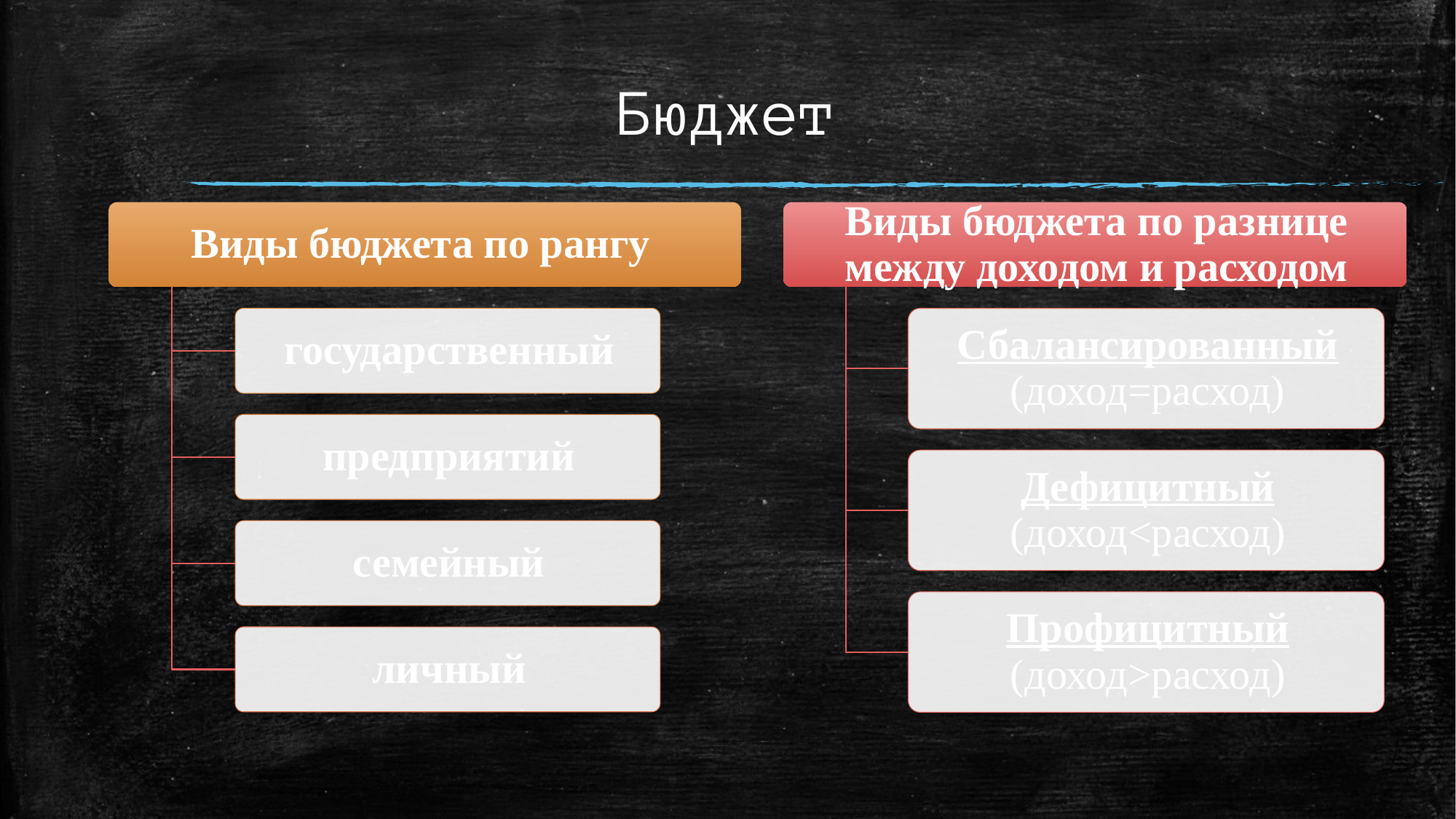

# Бюджет
Виды бюджета по рангу
государственный
предприятий
семейный
личный
Виды бюджета по разнице между доходом и расходом
Сбалансированный (доход=расход)
Дефицитный (доход<расход)
Профицитный (доход>расход)